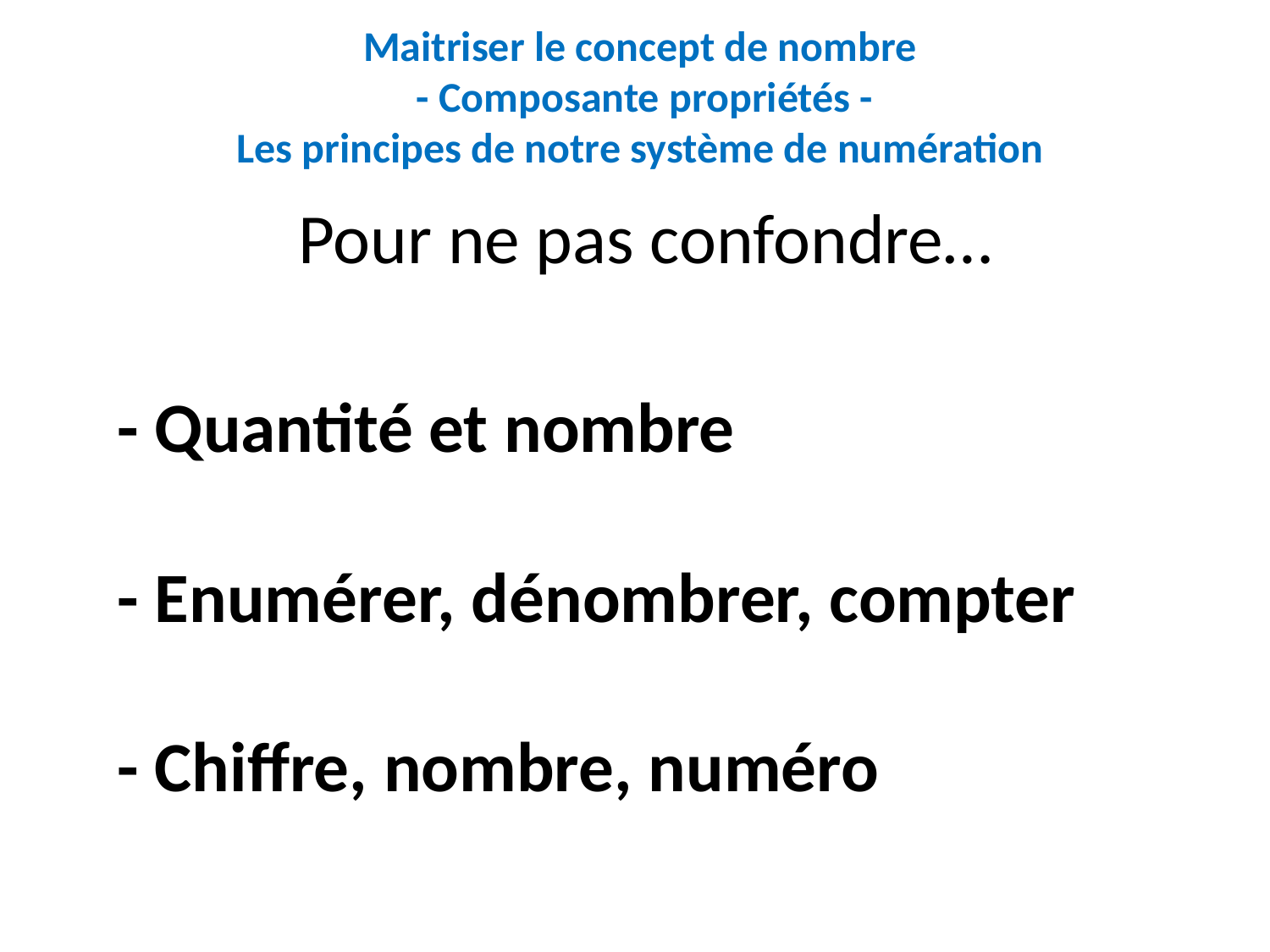

Maitriser le concept de nombre
 - Composante propriétés -
Les principes de notre système de numération
# Pour ne pas confondre…
- Quantité et nombre

- Enumérer, dénombrer, compter

- Chiffre, nombre, numéro